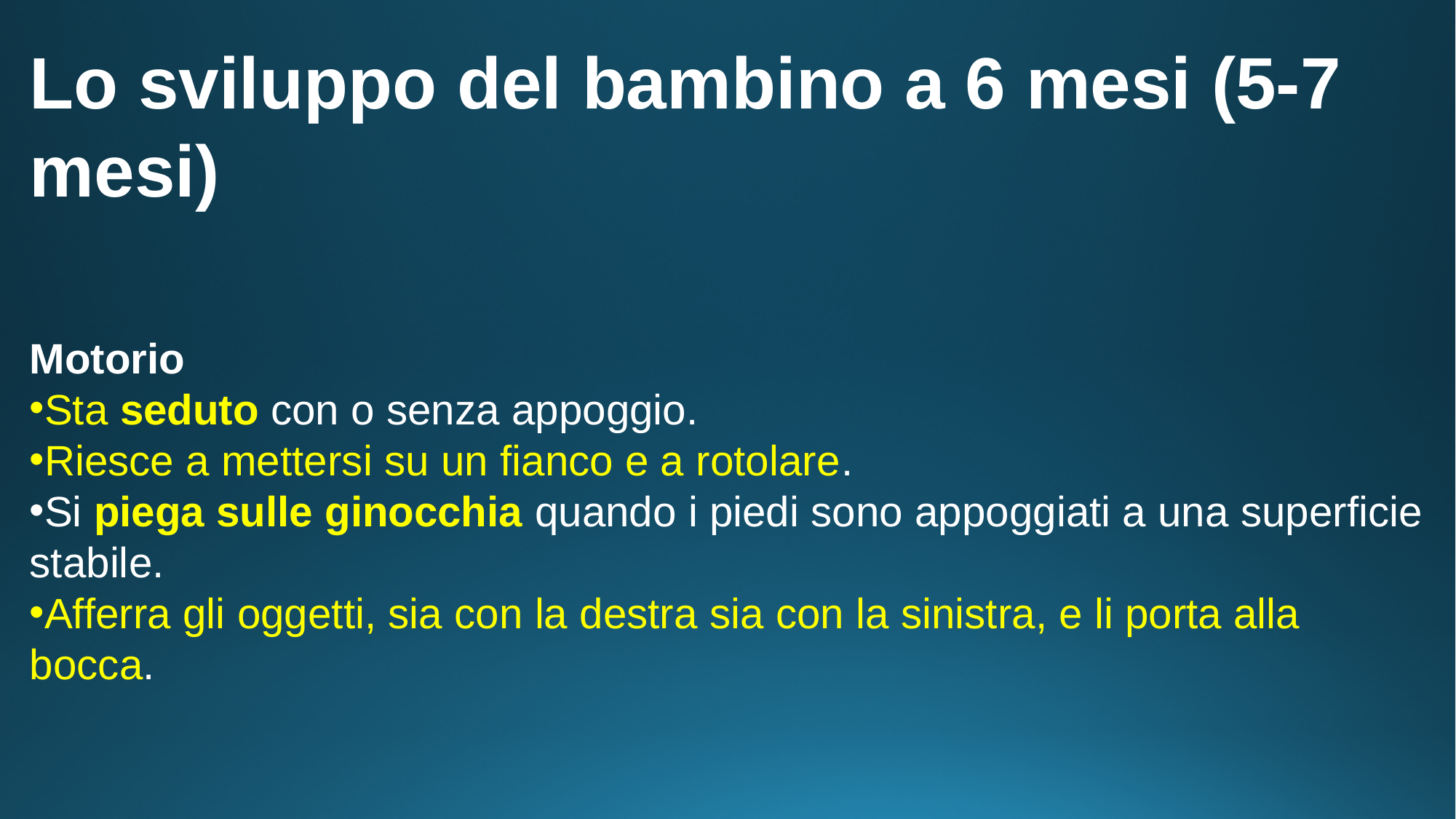

Lo sviluppo del bambino a 6 mesi (5-7 mesi)

Motorio
Sta seduto con o senza appoggio.
Riesce a mettersi su un fianco e a rotolare.
Si piega sulle ginocchia quando i piedi sono appoggiati a una superficie stabile.
Afferra gli oggetti, sia con la destra sia con la sinistra, e li porta alla bocca.